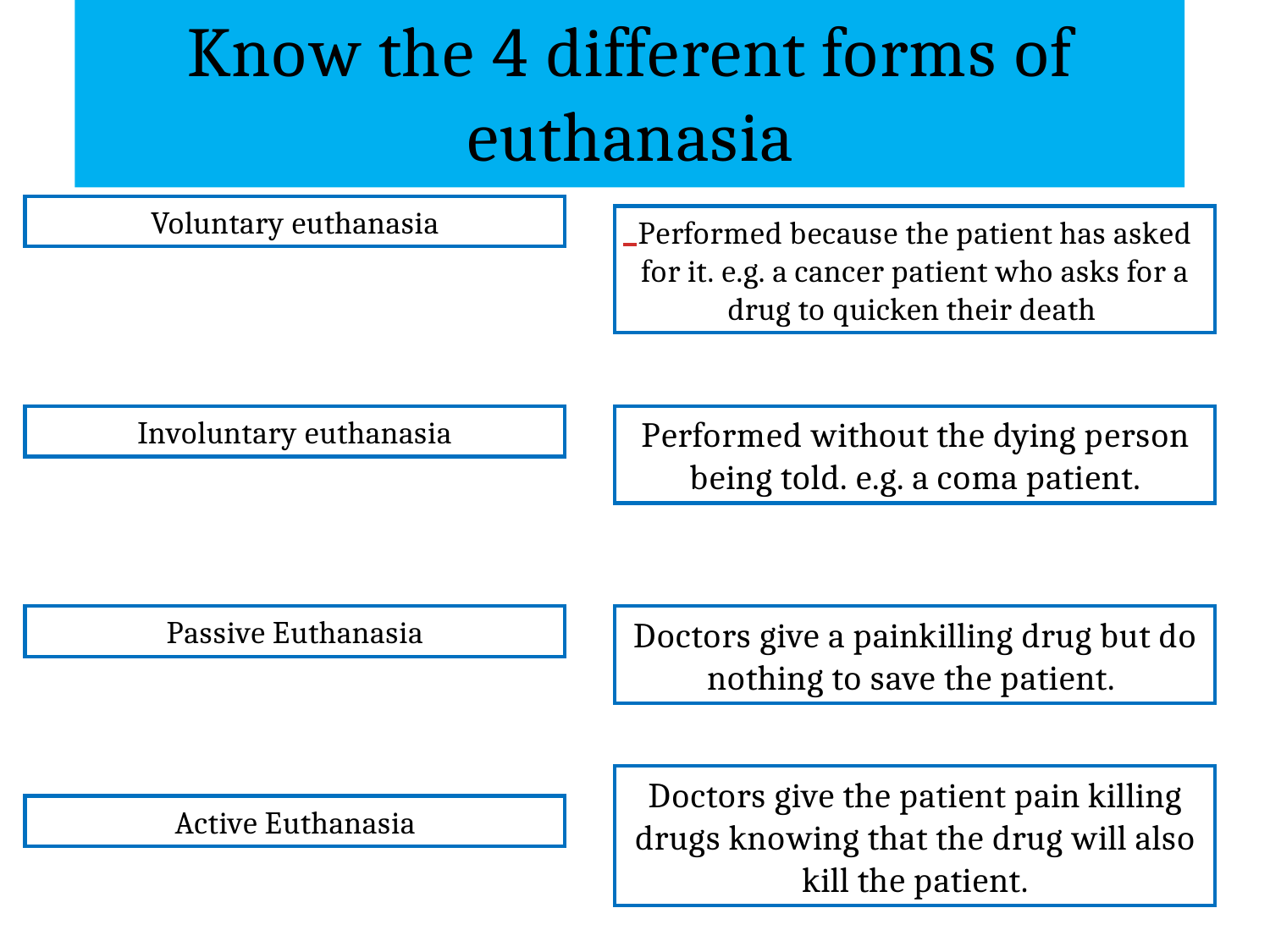

Know the 4 different forms of euthanasia
Voluntary euthanasia
Performed because the patient has asked for it. e.g. a cancer patient who asks for a drug to quicken their death

Involuntary euthanasia
Performed without the dying person being told. e.g. a coma patient.

Passive Euthanasia
Doctors give a painkilling drug but do nothing to save the patient.

Doctors give the patient pain killing drugs knowing that the drug will also kill the patient.
Active Euthanasia